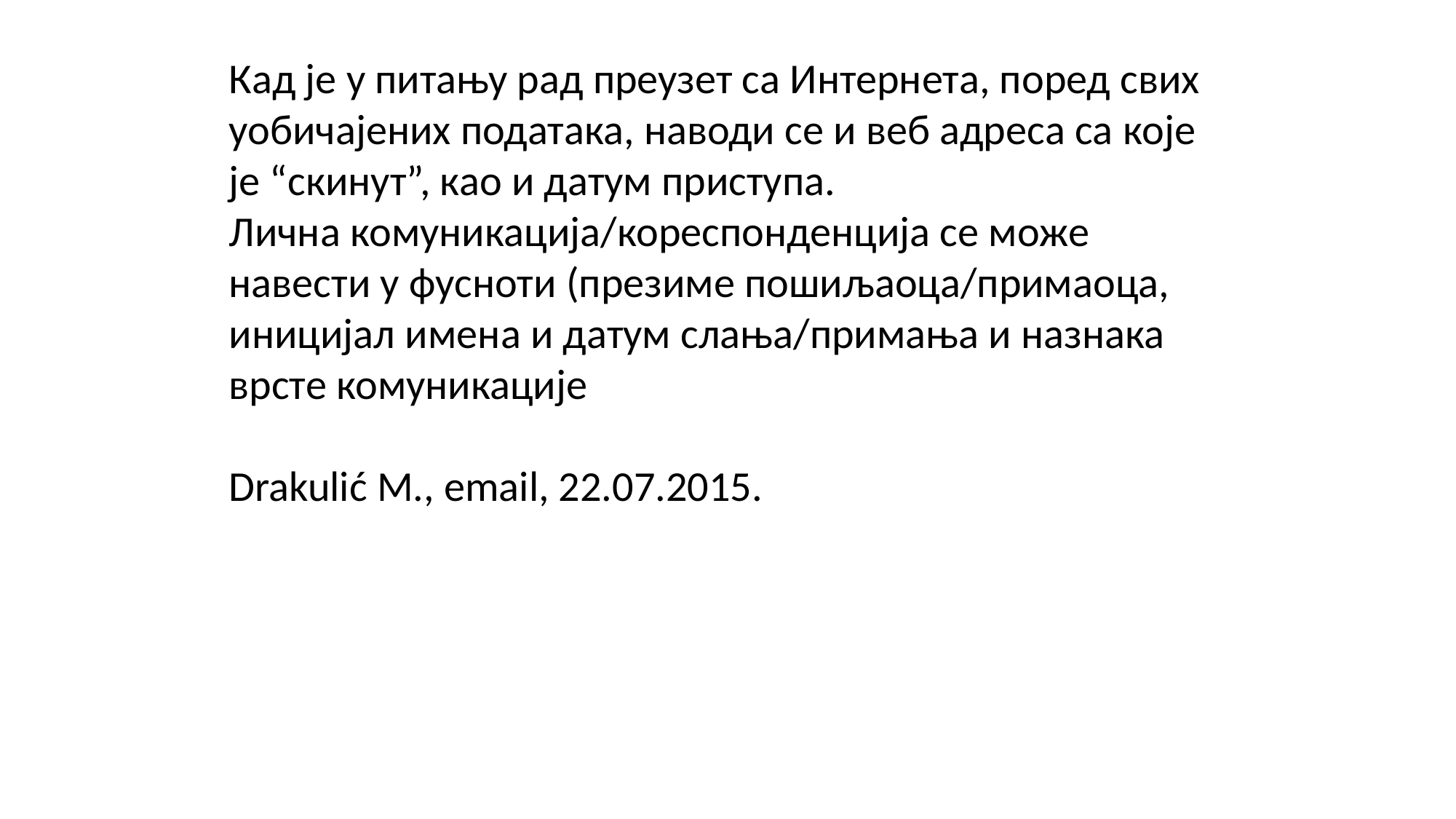

Кад је у питању рад преузет са Интернета, поред свих уобичајених података, наводи се и веб адреса са које је “скинут”, као и датум приступа.
Лична комуникација/кореспонденција се може навести у фусноти (презиме пошиљаоца/примаоца, иницијал имена и датум слања/примања и назнака врсте комуникације

Drakulić M., email, 22.07.2015.